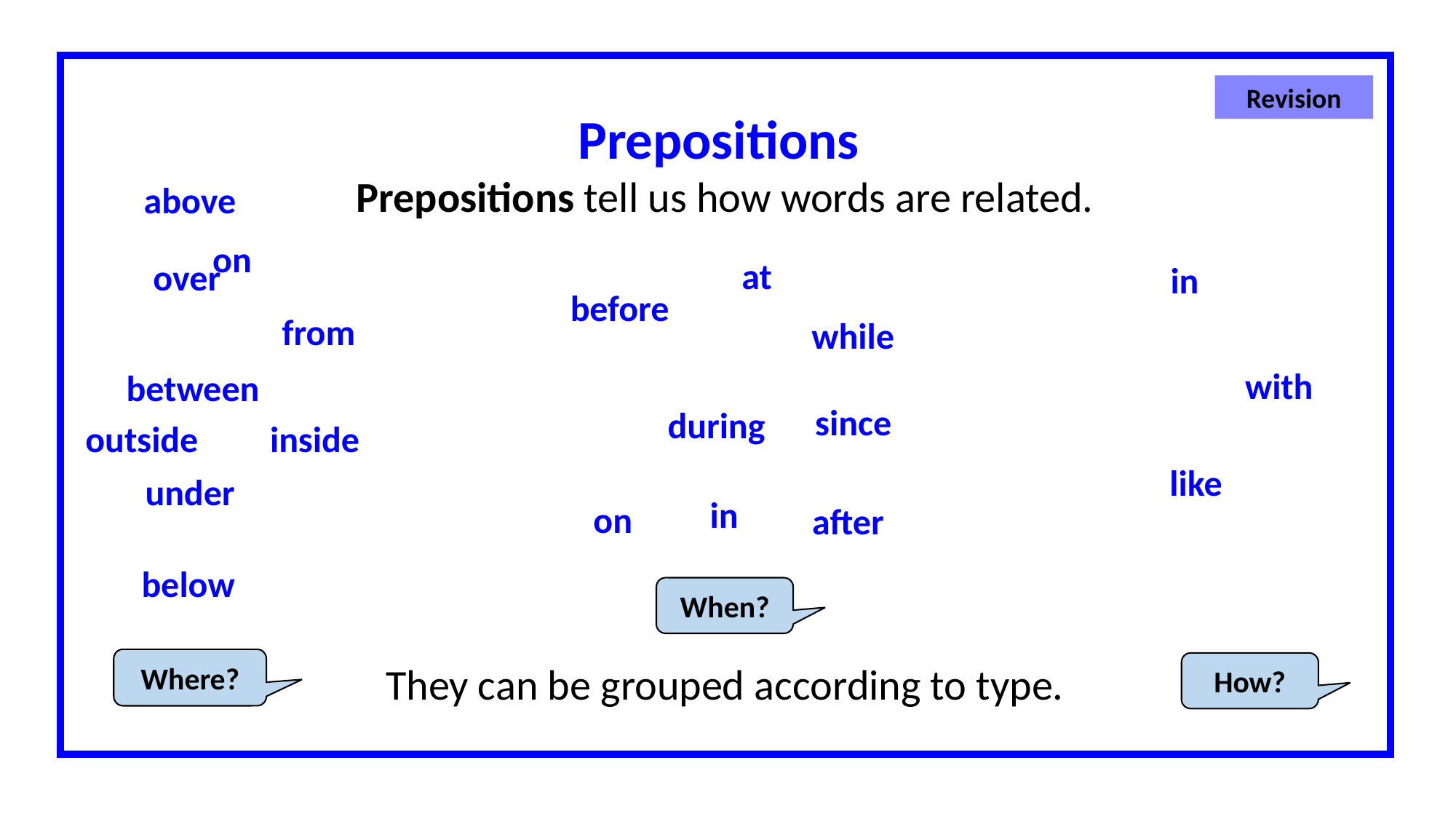

Revision
Prepositions
Prepositions tell us how words are related.
above
on
at
over
in
before
from
while
with
between
since
during
outside
inside
like
under
in
on
after
below
When?
Where?
They can be grouped according to type.
How?